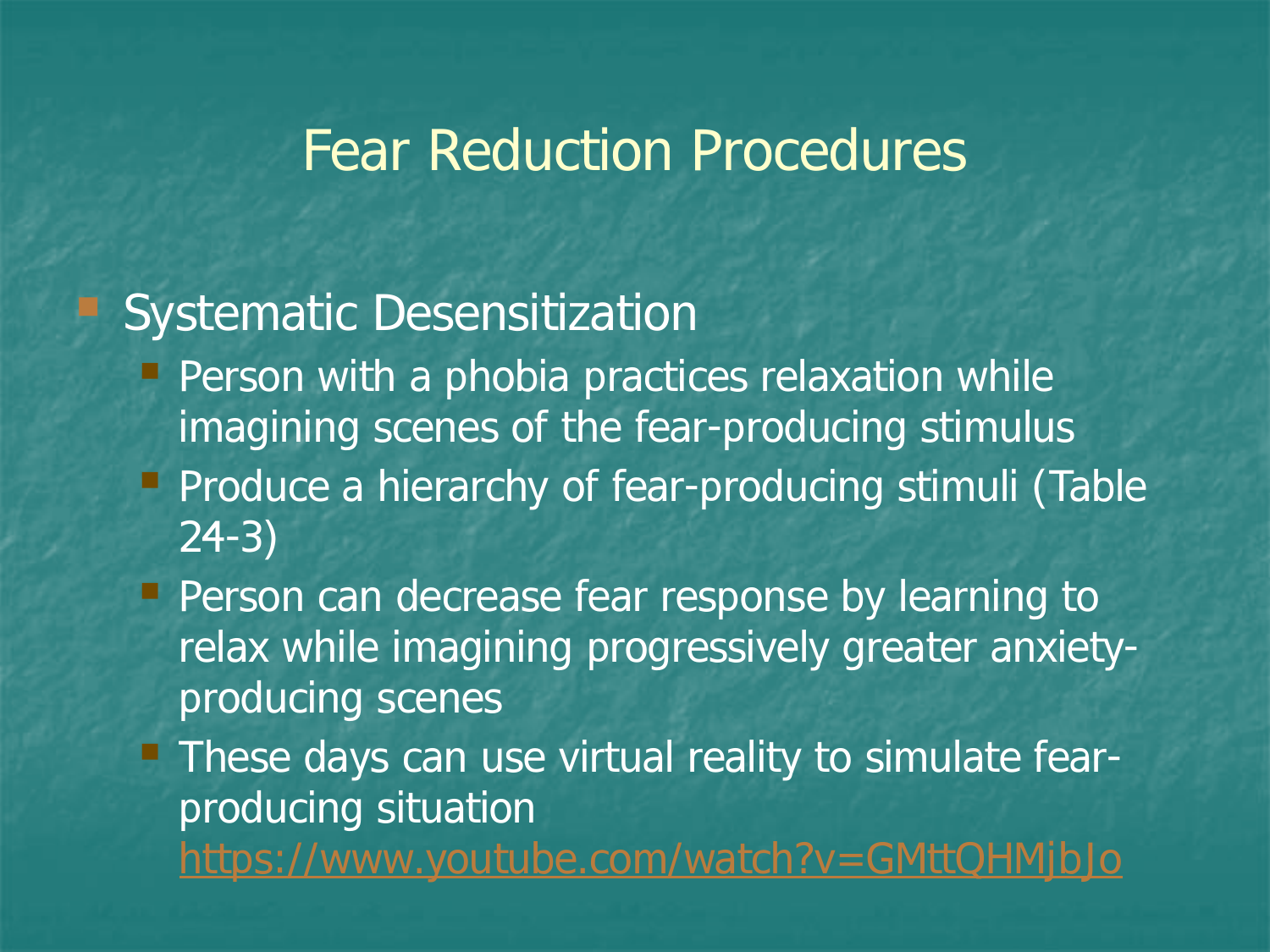

# Fear Reduction Procedures
Systematic Desensitization
Person with a phobia practices relaxation while imagining scenes of the fear-producing stimulus
Produce a hierarchy of fear-producing stimuli (Table 24-3)
Person can decrease fear response by learning to relax while imagining progressively greater anxiety-producing scenes
These days can use virtual reality to simulate fear-producing situation https://www.youtube.com/watch?v=GMttQHMjbJo